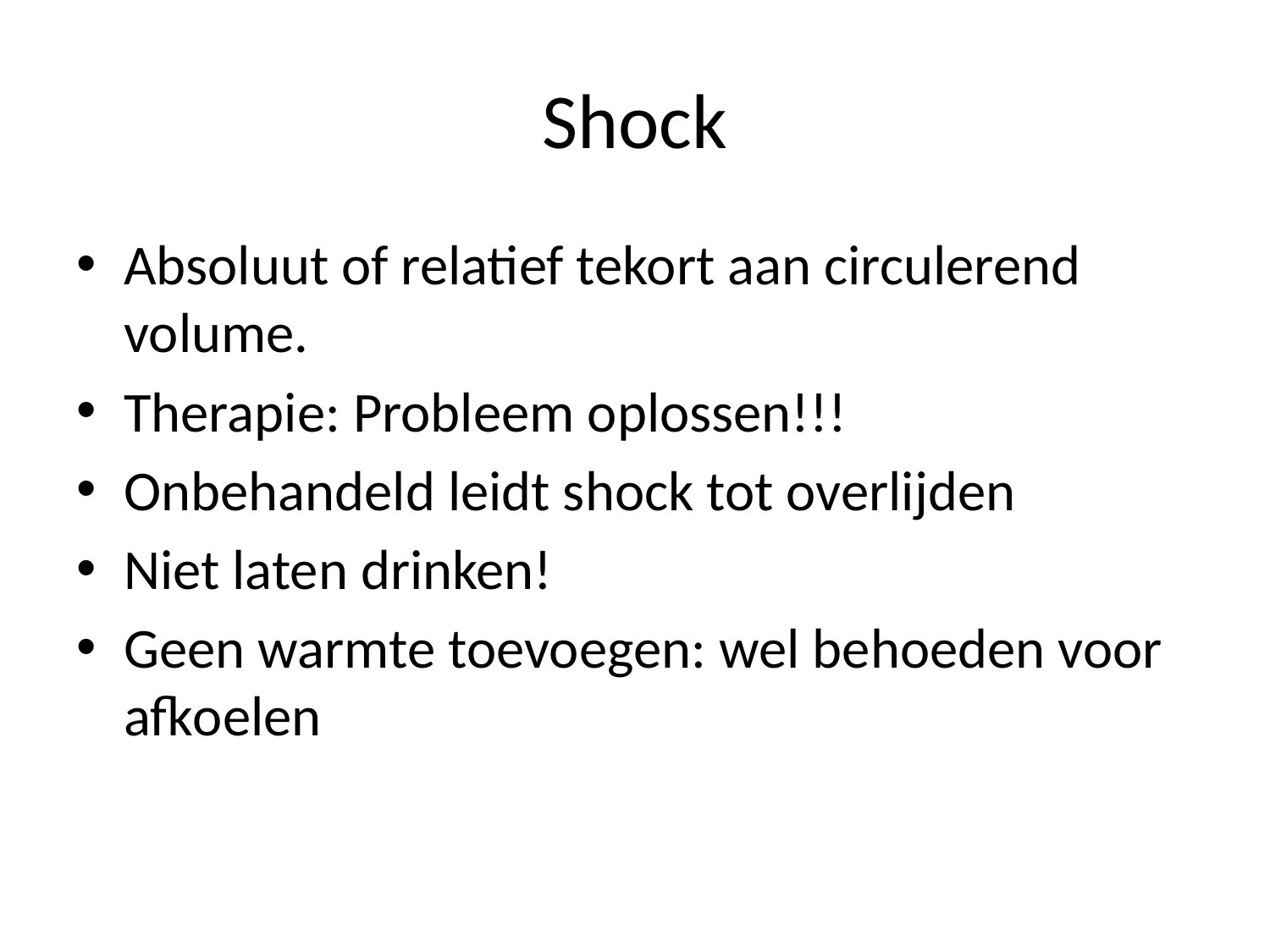

# Shock
Absoluut of relatief tekort aan circulerend volume.
Therapie: Probleem oplossen!!!
Onbehandeld leidt shock tot overlijden
Niet laten drinken!
Geen warmte toevoegen: wel behoeden voor afkoelen